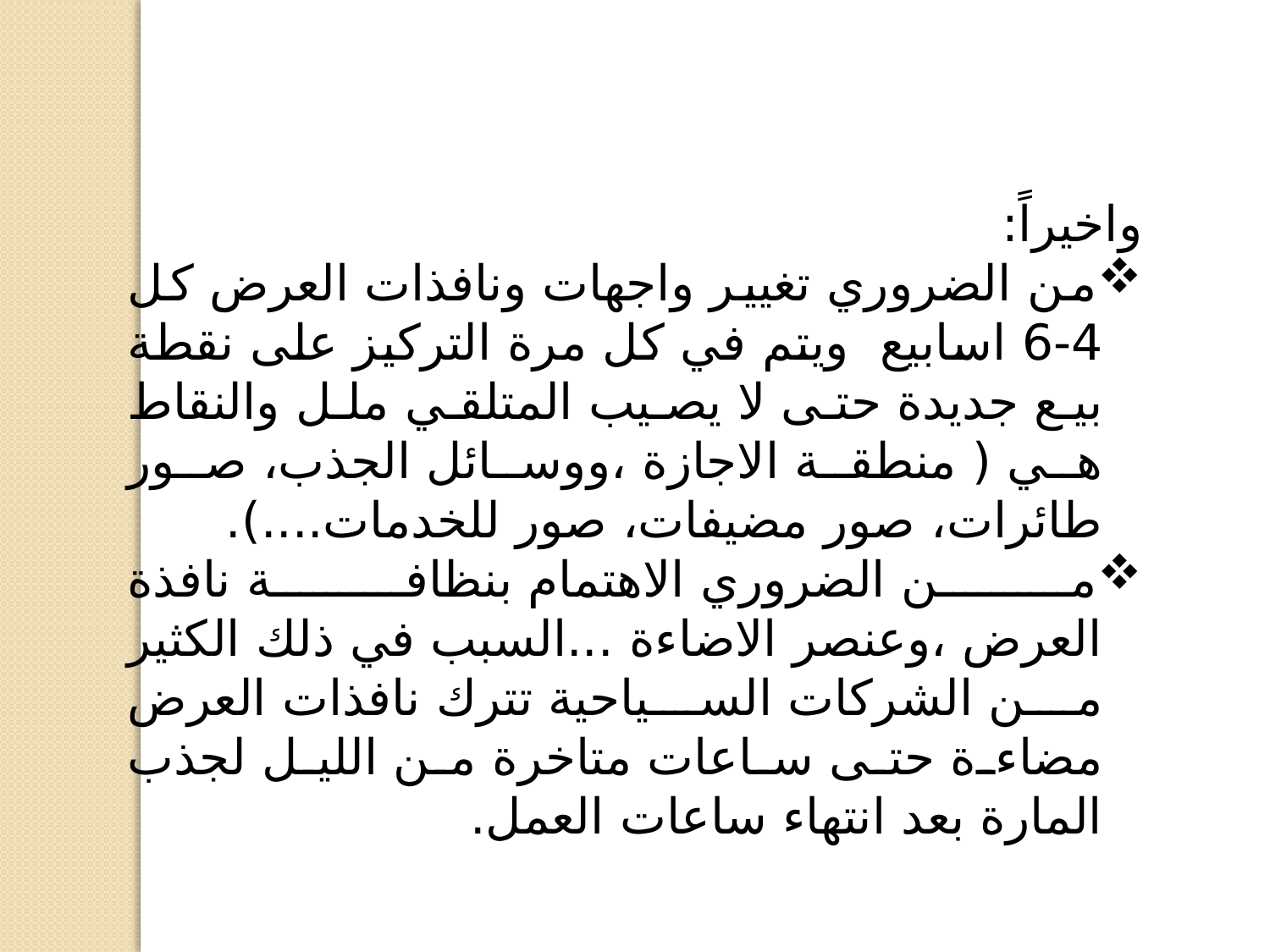

واخيراً:
من الضروري تغيير واجهات ونافذات العرض كل 4-6 اسابيع  ويتم في كل مرة التركيز على نقطة بيع جديدة حتى لا يصيب المتلقي ملل والنقاط هي ( منطقة الاجازة ،ووسائل الجذب، صور طائرات، صور مضيفات، صور للخدمات....).
من الضروري الاهتمام بنظافة نافذة العرض ،وعنصر الاضاءة ...السبب في ذلك الكثير من الشركات السياحية تترك نافذات العرض مضاءة حتى ساعات متاخرة من الليل لجذب المارة بعد انتهاء ساعات العمل.